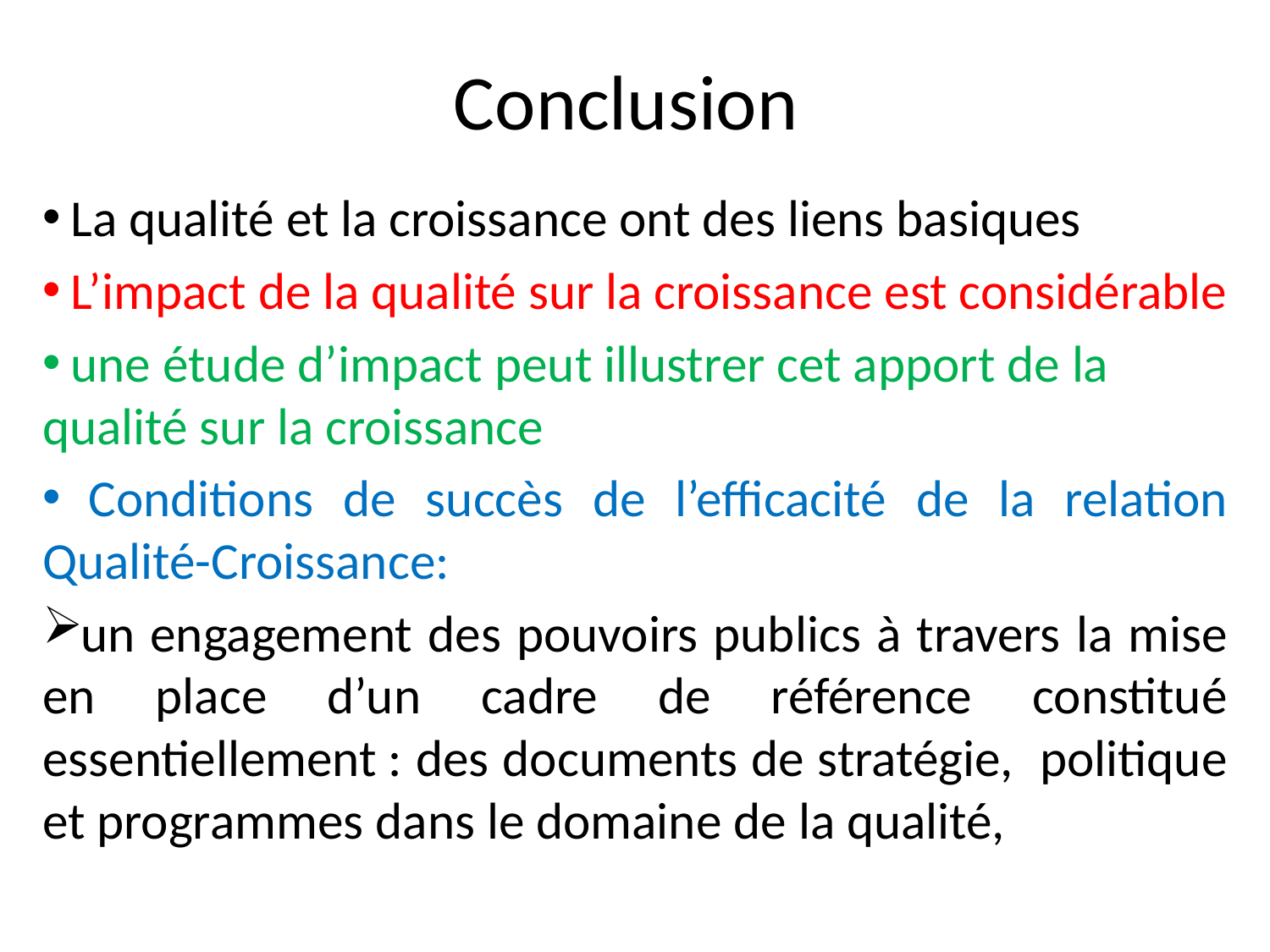

# Conclusion
 La qualité et la croissance ont des liens basiques
 L’impact de la qualité sur la croissance est considérable
 une étude d’impact peut illustrer cet apport de la qualité sur la croissance
 Conditions de succès de l’efficacité de la relation Qualité-Croissance:
un engagement des pouvoirs publics à travers la mise en place d’un cadre de référence constitué essentiellement : des documents de stratégie,  politique et programmes dans le domaine de la qualité,